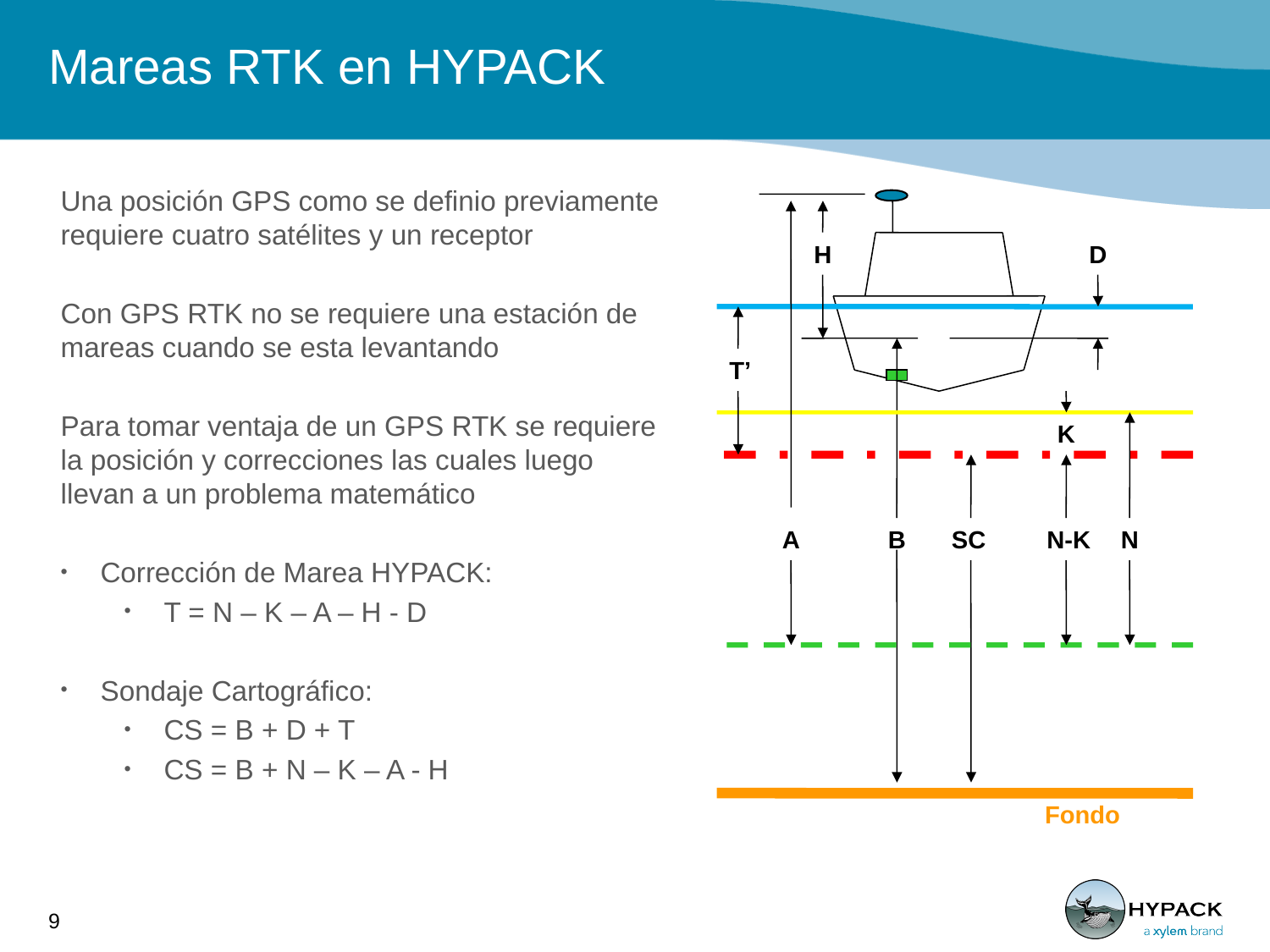

# Mareas RTK en HYPACK
Una posición GPS como se definio previamente requiere cuatro satélites y un receptor

Con GPS RTK no se requiere una estación de mareas cuando se esta levantando

Para tomar ventaja de un GPS RTK se requiere la posición y correcciones las cuales luego llevan a un problema matemático

Corrección de Marea HYPACK:
T = N – K – A – H - D

Sondaje Cartográfico:
CS = B + D + T
CS = B + N – K – A - H

H

D

T’

K

B
A
SC
N-K
N

Fondo
9